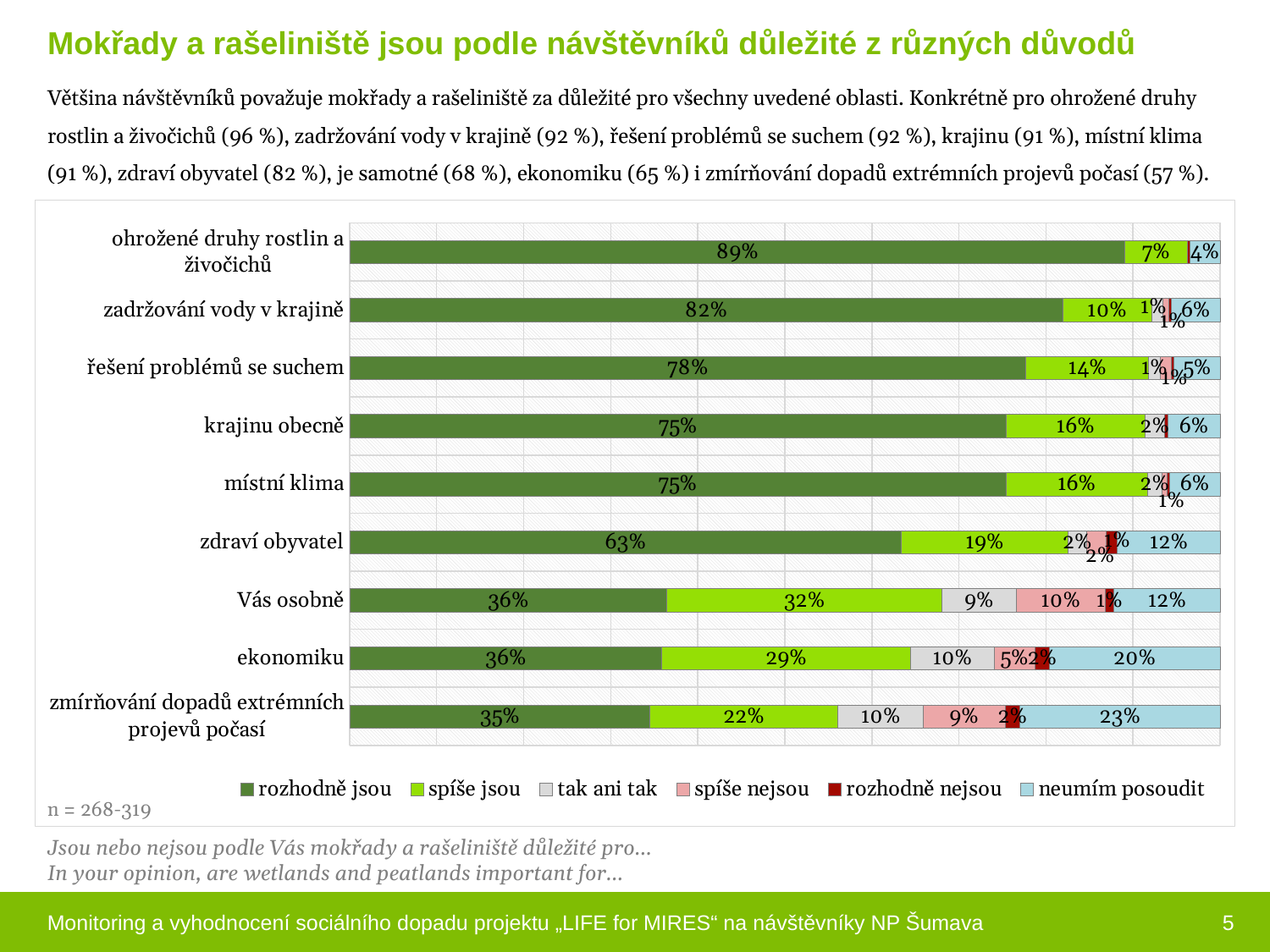

Mokřady a rašeliniště jsou podle návštěvníků důležité z různých důvodů
Většina návštěvníků považuje mokřady a rašeliniště za důležité pro všechny uvedené oblasti. Konkrétně pro ohrožené druhy rostlin a živočichů (96 %), zadržování vody v krajině (92 %), řešení problémů se suchem (92 %), krajinu (91 %), místní klima (91 %), zdraví obyvatel (82 %), je samotné (68 %), ekonomiku (65 %) i zmírňování dopadů extrémních projevů počasí (57 %).

### Chart

| Category | rozhodně jsou | spíše jsou | tak ani tak | spíše nejsou | rozhodně nejsou | neumím posoudit |
|---|---|---|---|---|---|---|
| ohrožené druhy rostlin a živočichů | 0.89 | 0.071 | 0.0 | 0.0 | 0.003 | 0.035 |
| zadržování vody v krajině | 0.82 | 0.102 | 0.013 | 0.007 | 0.003 | 0.056 |
| řešení problémů se suchem | 0.777 | 0.141 | 0.013 | 0.013 | 0.003 | 0.053 |
| krajinu obecně | 0.754 | 0.16 | 0.022 | 0.0 | 0.004 | 0.06 |
| místní klima | 0.753 | 0.163 | 0.016 | 0.006 | 0.003 | 0.058 |
| zdraví obyvatel | 0.634 | 0.191 | 0.022 | 0.022 | 0.013 | 0.118 |
| Vás osobně | 0.364 | 0.316 | 0.085 | 0.102 | 0.01 | 0.122 |
| ekonomiku | 0.359 | 0.286 | 0.096 | 0.047 | 0.017 | 0.196 |
| zmírňování dopadů extrémních projevů počasí | 0.345 | 0.216 | 0.098 | 0.094 | 0.017 | 0.23 |
n = 268-319
Jsou nebo nejsou podle Vás mokřady a rašeliniště důležité pro…
In your opinion, are wetlands and peatlands important for…
Monitoring a vyhodnocení sociálního dopadu projektu „LIFE for MIRES“ na návštěvníky NP Šumava
5